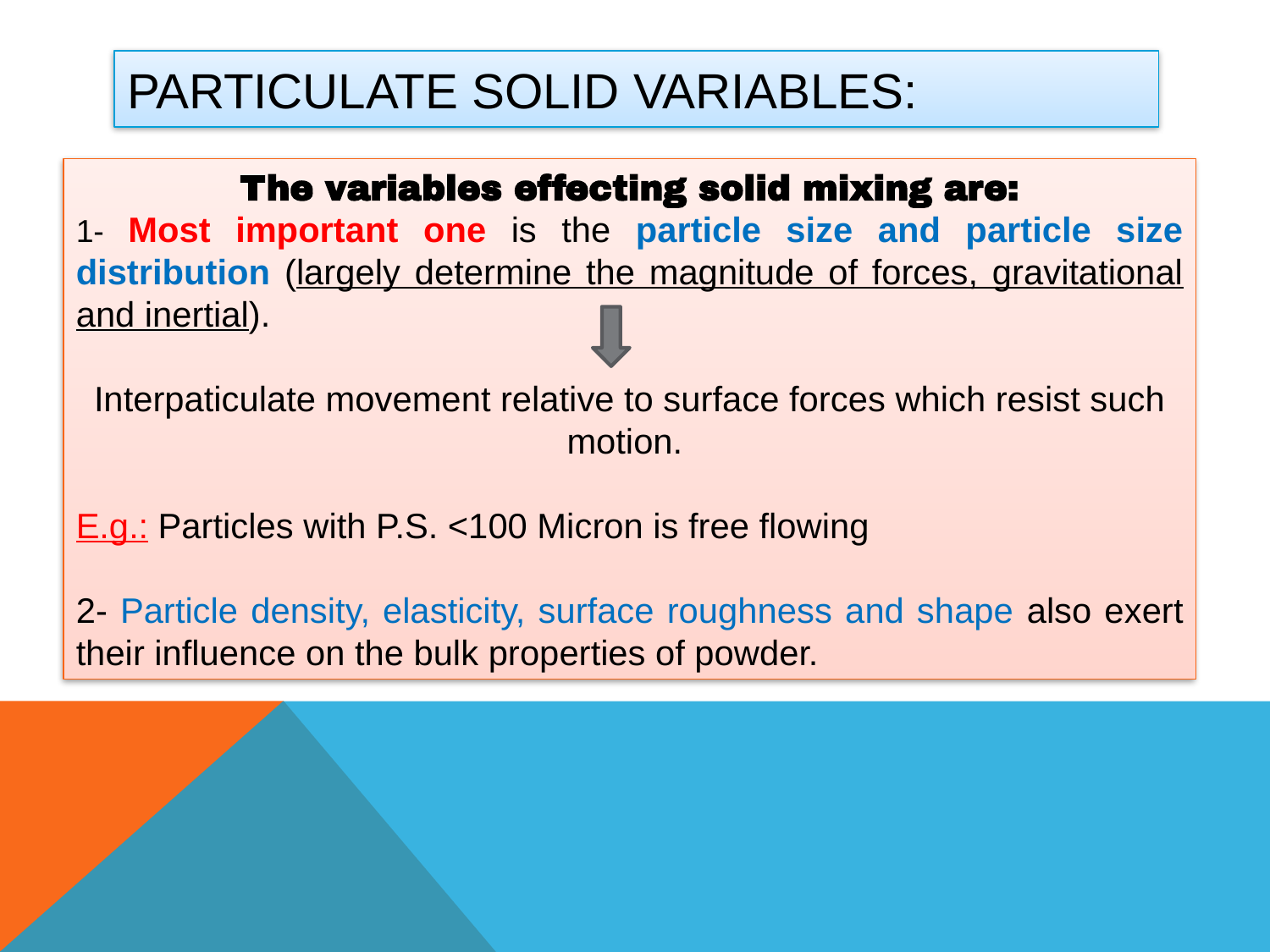

# Particulate solid variables:
The variables effecting solid mixing are:
1- Most important one is the particle size and particle size distribution (largely determine the magnitude of forces, gravitational and inertial).

Interpaticulate movement relative to surface forces which resist such motion.

E.g.: Particles with P.S. <100 Micron is free flowing

2- Particle density, elasticity, surface roughness and shape also exert their influence on the bulk properties of powder.